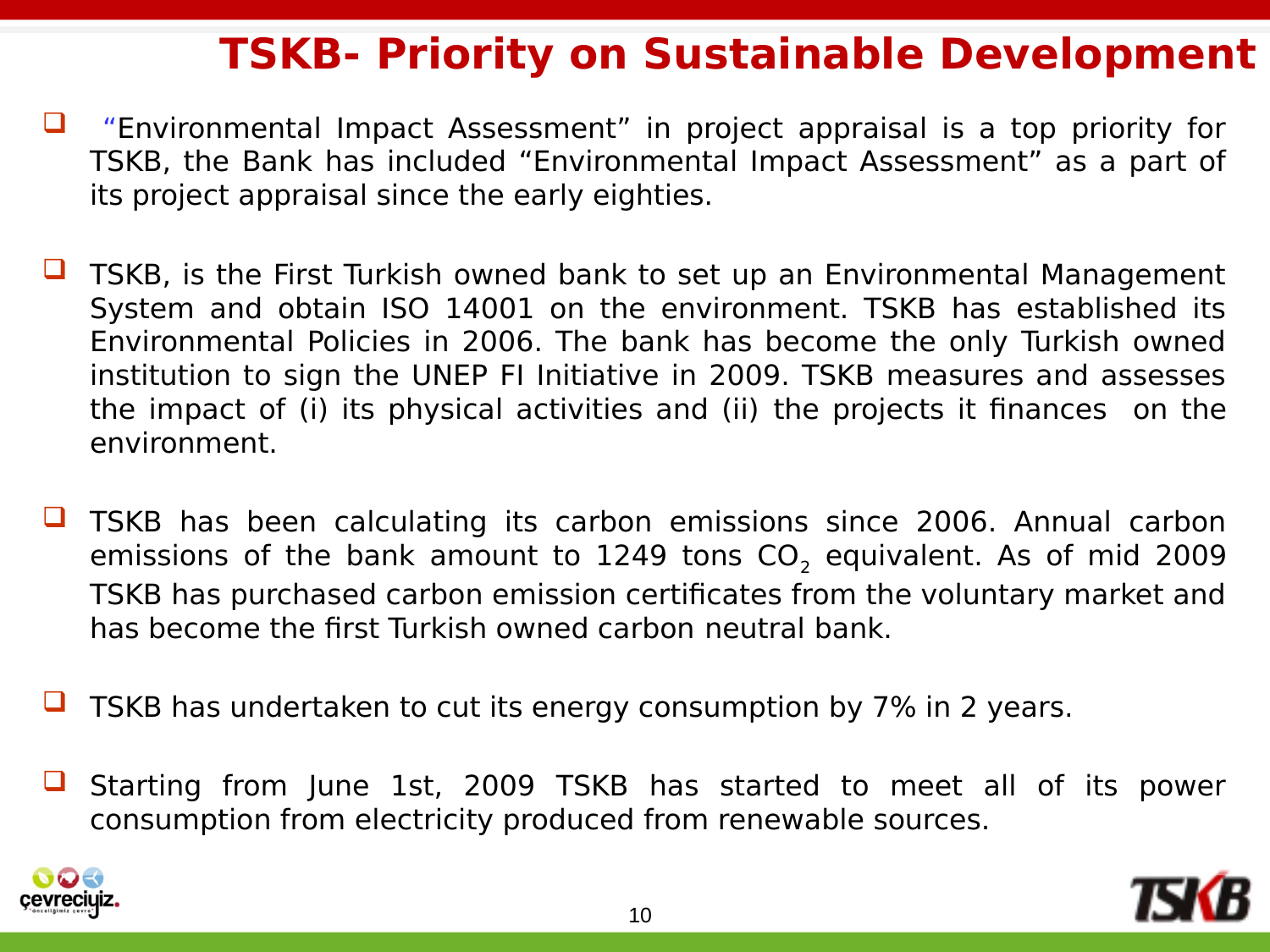

TSKB- Priority on Sustainable Development

 “Environmental Impact Assessment” in project appraisal is a top priority for TSKB, the Bank has included “Environmental Impact Assessment” as a part of its project appraisal since the early eighties.

TSKB, is the First Turkish owned bank to set up an Environmental Management System and obtain ISO 14001 on the environment. TSKB has established its Environmental Policies in 2006. The bank has become the only Turkish owned institution to sign the UNEP FI Initiative in 2009. TSKB measures and assesses the impact of (i) its physical activities and (ii) the projects it finances  on the environment.

TSKB has been calculating its carbon emissions since 2006. Annual carbon emissions of the bank amount to 1249 tons CO2 equivalent. As of mid 2009 TSKB has purchased carbon emission certificates from the voluntary market and has become the first Turkish owned carbon neutral bank.

TSKB has undertaken to cut its energy consumption by 7% in 2 years.

Starting from June 1st, 2009 TSKB has started to meet all of its power consumption from electricity produced from renewable sources.